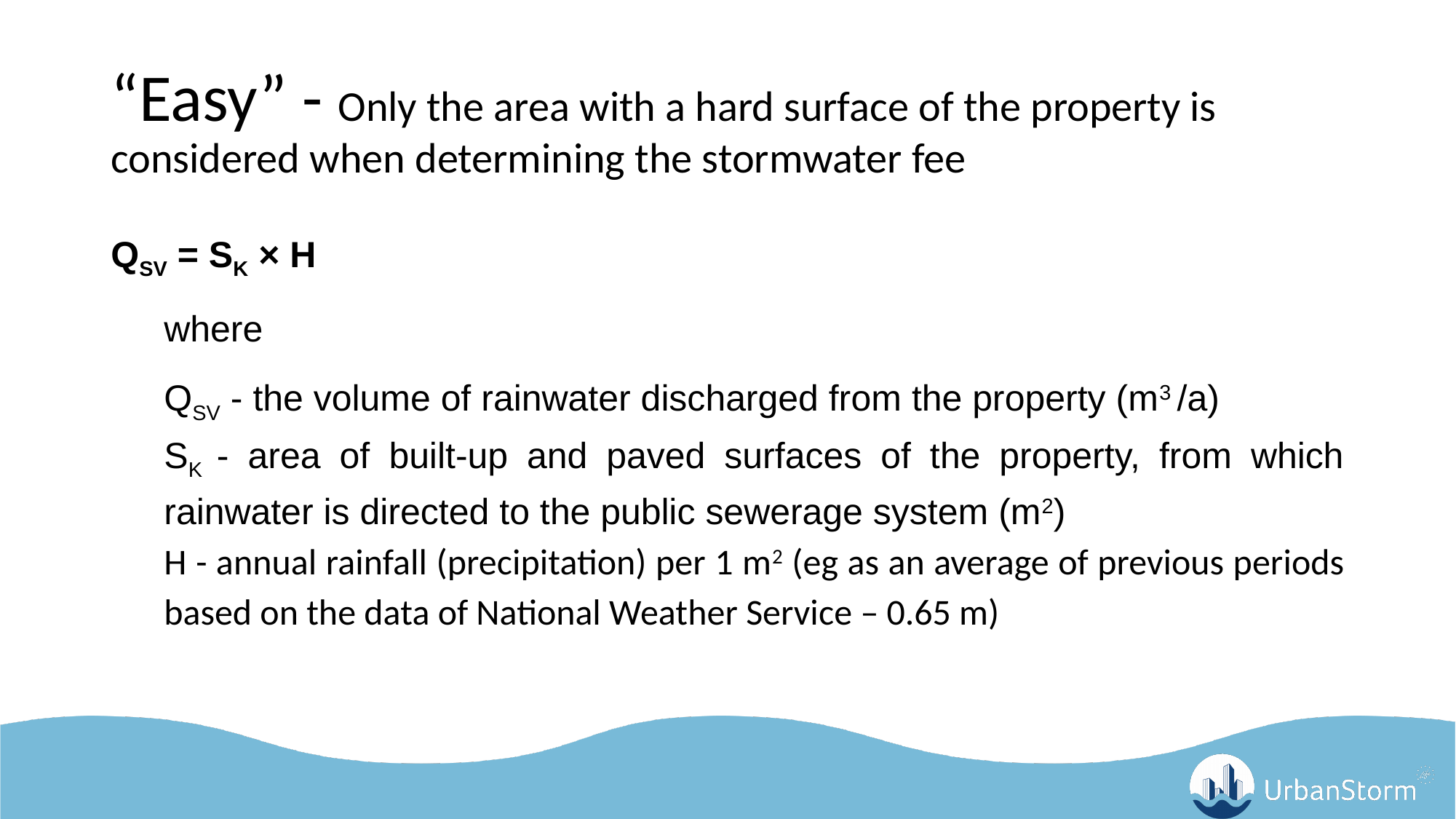

# “Easy” - Only the area with a hard surface of the property is considered when determining the stormwater fee
QSV = SK × H
where
QSV - the volume of rainwater discharged from the property (m3 /a)
SK - area of ​​built-up and paved surfaces of the property, from which rainwater is directed to the public sewerage system (m2)
H - annual rainfall (precipitation) per 1 m2 (eg as an average of previous periods based on the data of National Weather Service – 0.65 m)